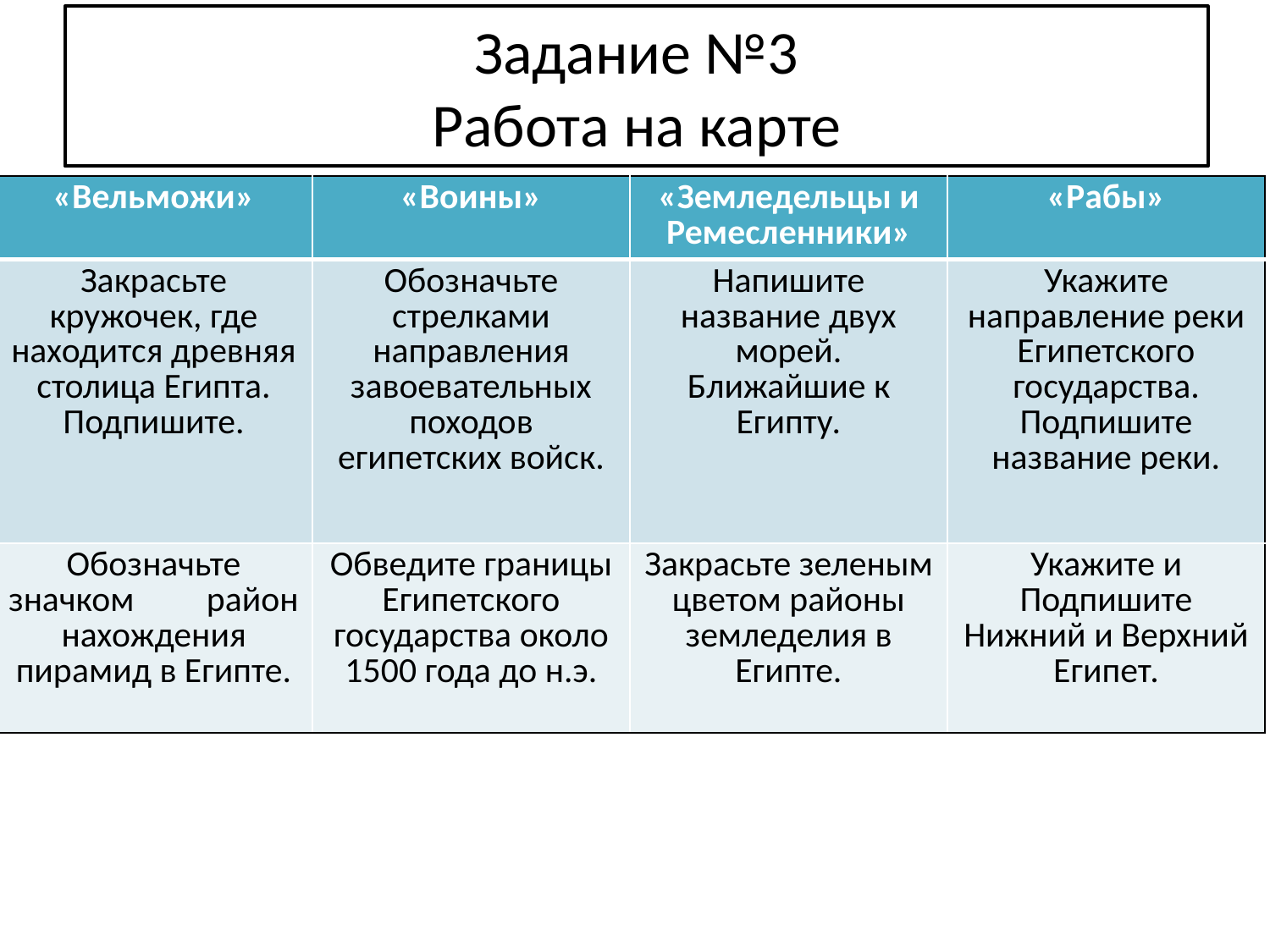

# Задание №3 Работа на карте
| «Вельможи» | «Воины» | «Земледельцы и Ремесленники» | «Рабы» |
| --- | --- | --- | --- |
| Закрасьте кружочек, где находится древняя столица Египта. Подпишите. | Обозначьте стрелками направления завоевательных походов египетских войск. | Напишите название двух морей. Ближайшие к Египту. | Укажите направление реки Египетского государства. Подпишите название реки. |
| Обозначьте значком район нахождения пирамид в Египте. | Обведите границы Египетского государства около 1500 года до н.э. | Закрасьте зеленым цветом районы земледелия в Египте. | Укажите и Подпишите Нижний и Верхний Египет. |